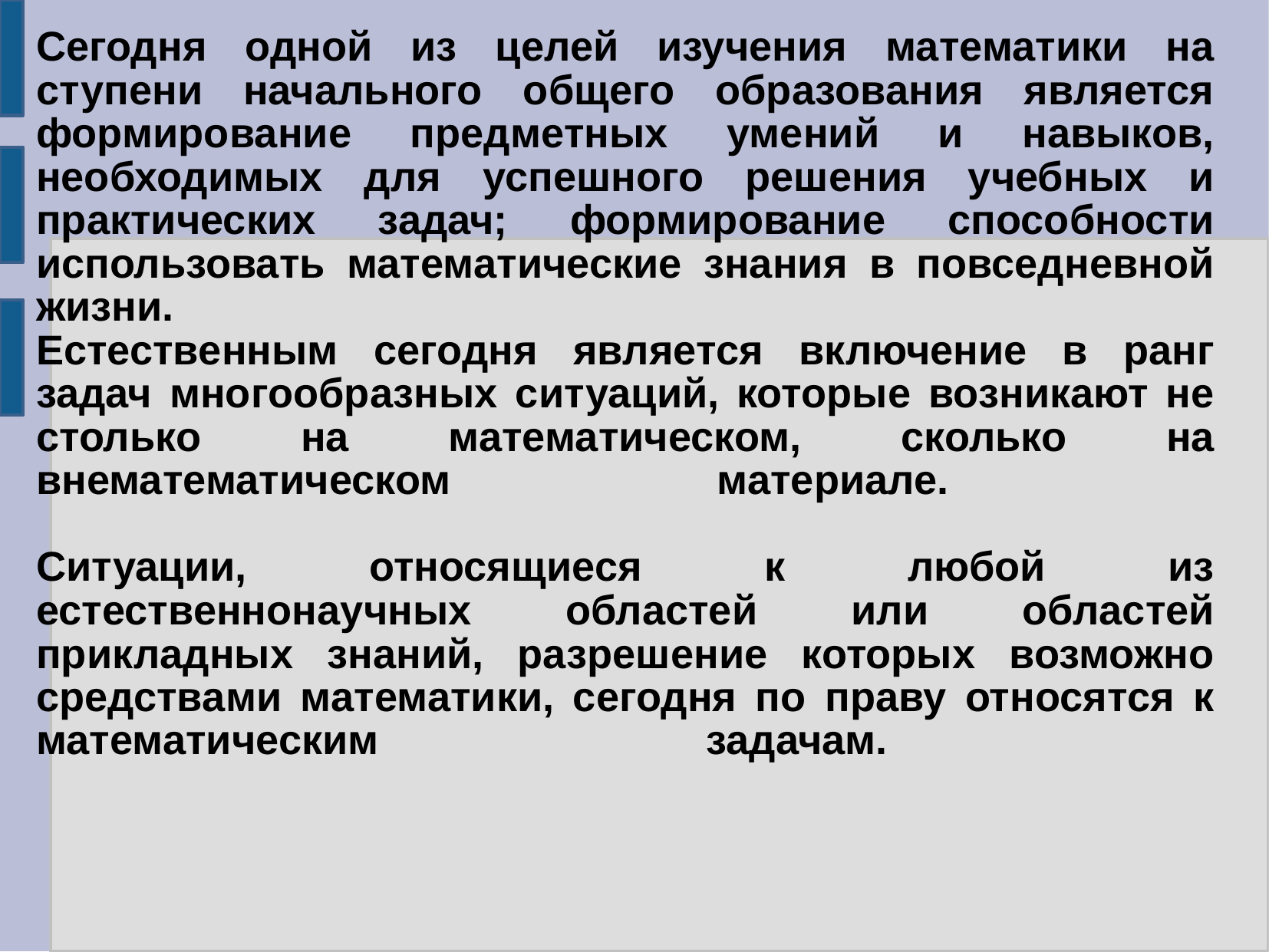

# Сегодня одной из целей изучения математики на ступени начального общего образования является формирование предметных умений и навыков, необходимых для успешного решения учебных и практических задач; формирование способности использовать математические знания в повседневной жизни. Естественным сегодня является включение в ранг задач многообразных ситуаций, которые возникают не столько на математическом, сколько на внематематическом материале. Ситуации, относящиеся к любой из естественнонаучных областей или областей прикладных знаний, разрешение которых возможно средствами математики, сегодня по праву относятся к математическим задачам.